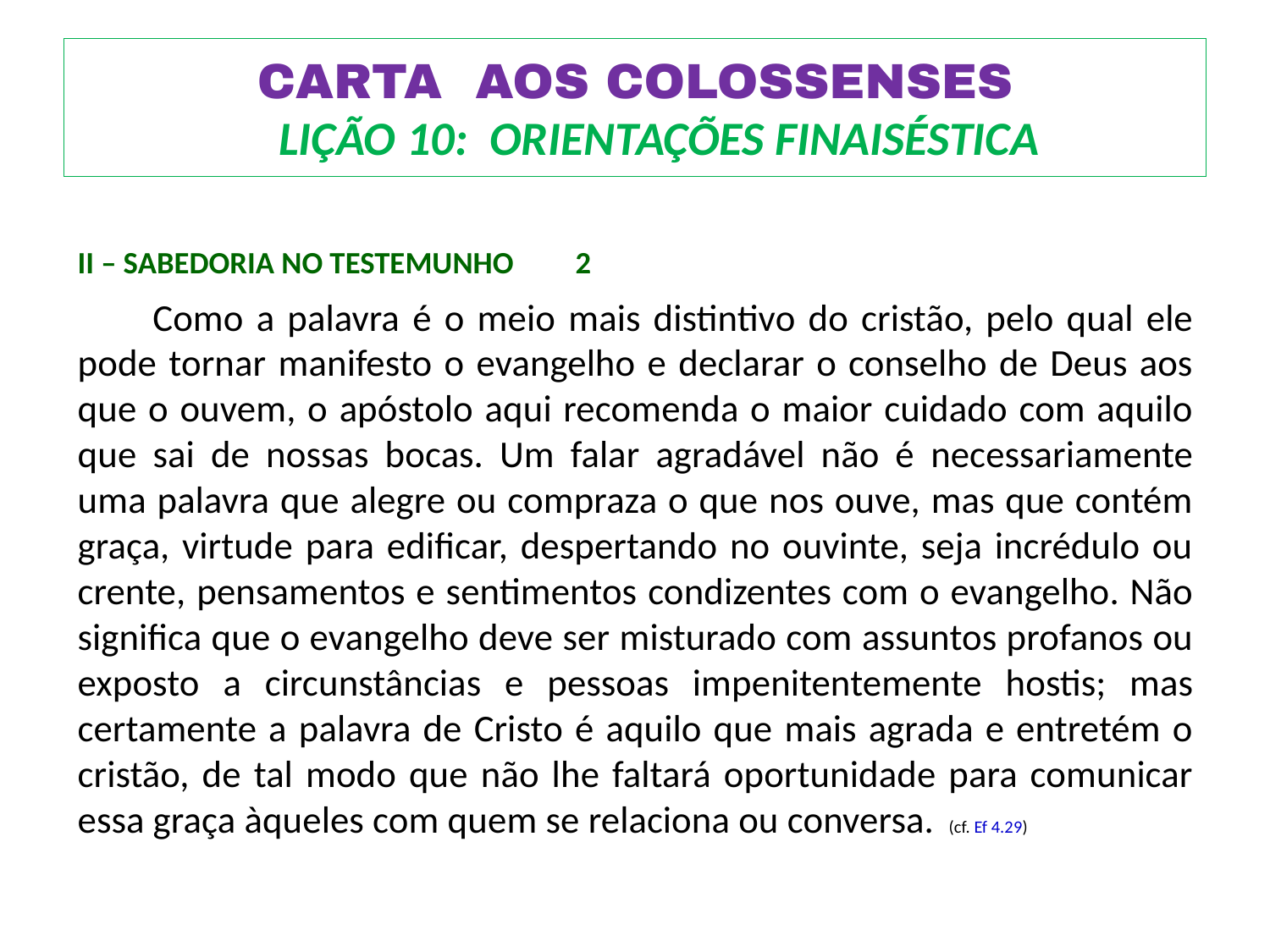

# CARTA  AOS COLOSSENSES LIÇÃO 10:  ORIENTAÇÕES FINAISÉSTICA
II – SABEDORIA NO TESTEMUNHO		2

	 Como a palavra é o meio mais distintivo do cristão, pelo qual ele pode tornar manifesto o evangelho e declarar o conselho de Deus aos que o ouvem, o apóstolo aqui recomenda o maior cuidado com aquilo que sai de nossas bocas. Um falar agradável não é necessariamente uma palavra que alegre ou compraza o que nos ouve, mas que contém graça, virtude para edificar, despertando no ouvinte, seja incrédulo ou crente, pensamentos e sentimentos condizentes com o evangelho. Não significa que o evangelho deve ser misturado com assuntos profanos ou exposto a circunstâncias e pessoas impenitentemente hostis; mas certamente a palavra de Cristo é aquilo que mais agrada e entretém o cristão, de tal modo que não lhe faltará oportunidade para comunicar essa graça àqueles com quem se relaciona ou conversa.		(cf. Ef 4.29)